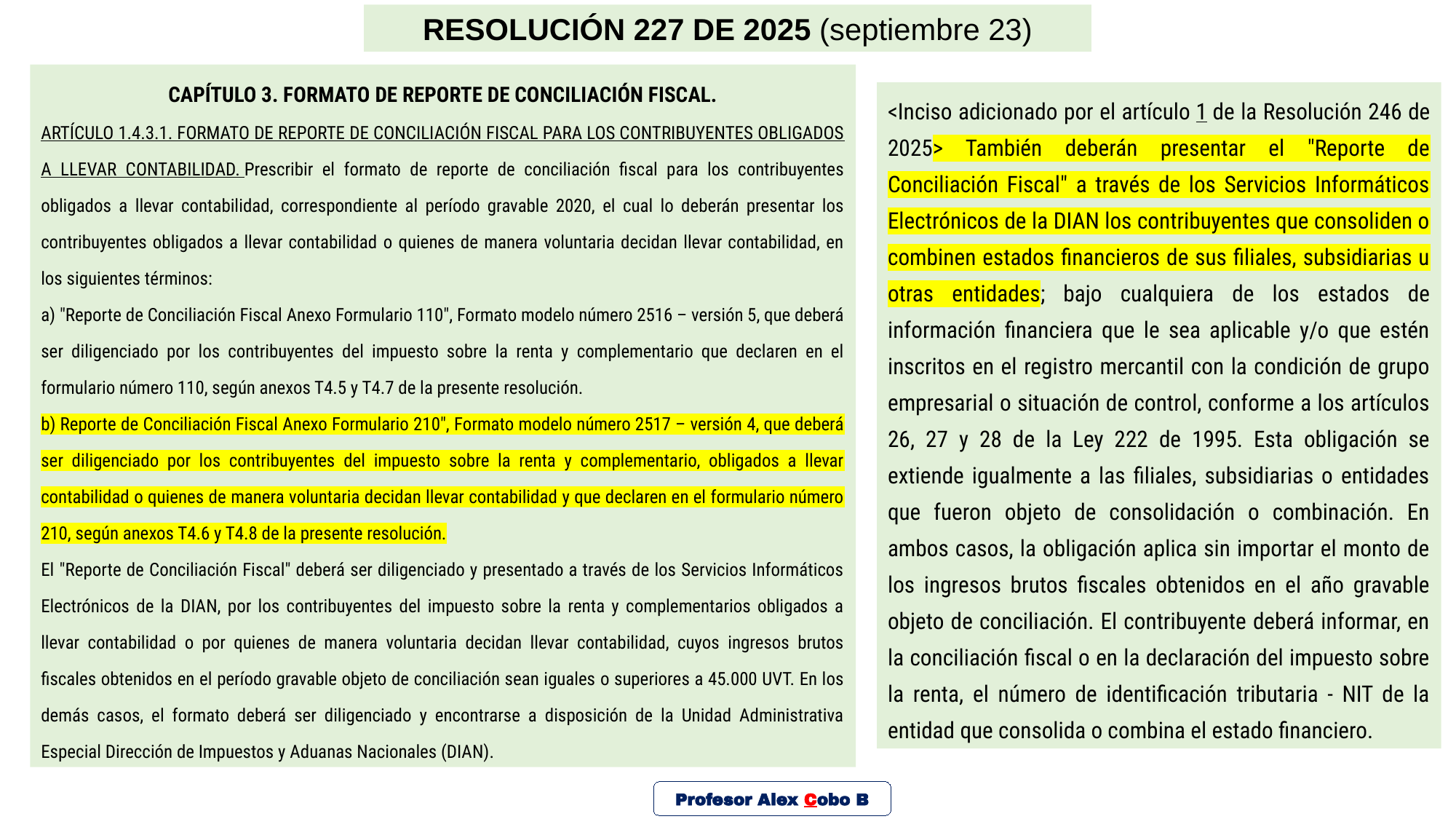

RESOLUCIÓN 227 DE 2025 (septiembre 23)
CAPÍTULO 3. FORMATO DE REPORTE DE CONCILIACIÓN FISCAL.
ARTÍCULO 1.4.3.1. FORMATO DE REPORTE DE CONCILIACIÓN FISCAL PARA LOS CONTRIBUYENTES OBLIGADOS A LLEVAR CONTABILIDAD. Prescribir el formato de reporte de conciliación fiscal para los contribuyentes obligados a llevar contabilidad, correspondiente al período gravable 2020, el cual lo deberán presentar los contribuyentes obligados a llevar contabilidad o quienes de manera voluntaria decidan llevar contabilidad, en los siguientes términos:
a) "Reporte de Conciliación Fiscal Anexo Formulario 110", Formato modelo número 2516 – versión 5, que deberá ser diligenciado por los contribuyentes del impuesto sobre la renta y complementario que declaren en el formulario número 110, según anexos T4.5 y T4.7 de la presente resolución.
b) Reporte de Conciliación Fiscal Anexo Formulario 210", Formato modelo número 2517 – versión 4, que deberá ser diligenciado por los contribuyentes del impuesto sobre la renta y complementario, obligados a llevar contabilidad o quienes de manera voluntaria decidan llevar contabilidad y que declaren en el formulario número 210, según anexos T4.6 y T4.8 de la presente resolución.
El "Reporte de Conciliación Fiscal" deberá ser diligenciado y presentado a través de los Servicios Informáticos Electrónicos de la DIAN, por los contribuyentes del impuesto sobre la renta y complementarios obligados a llevar contabilidad o por quienes de manera voluntaria decidan llevar contabilidad, cuyos ingresos brutos fiscales obtenidos en el período gravable objeto de conciliación sean iguales o superiores a 45.000 UVT. En los demás casos, el formato deberá ser diligenciado y encontrarse a disposición de la Unidad Administrativa Especial Dirección de Impuestos y Aduanas Nacionales (DIAN).
<Inciso adicionado por el artículo 1 de la Resolución 246 de 2025> También deberán presentar el "Reporte de Conciliación Fiscal" a través de los Servicios Informáticos Electrónicos de la DIAN los contribuyentes que consoliden o combinen estados financieros de sus filiales, subsidiarias u otras entidades; bajo cualquiera de los estados de información financiera que le sea aplicable y/o que estén inscritos en el registro mercantil con la condición de grupo empresarial o situación de control, conforme a los artículos 26, 27 y 28 de la Ley 222 de 1995. Esta obligación se extiende igualmente a las filiales, subsidiarias o entidades que fueron objeto de consolidación o combinación. En ambos casos, la obligación aplica sin importar el monto de los ingresos brutos fiscales obtenidos en el año gravable objeto de conciliación. El contribuyente deberá informar, en la conciliación fiscal o en la declaración del impuesto sobre la renta, el número de identificación tributaria - NIT de la entidad que consolida o combina el estado financiero.
Profesor Alex Cobo B